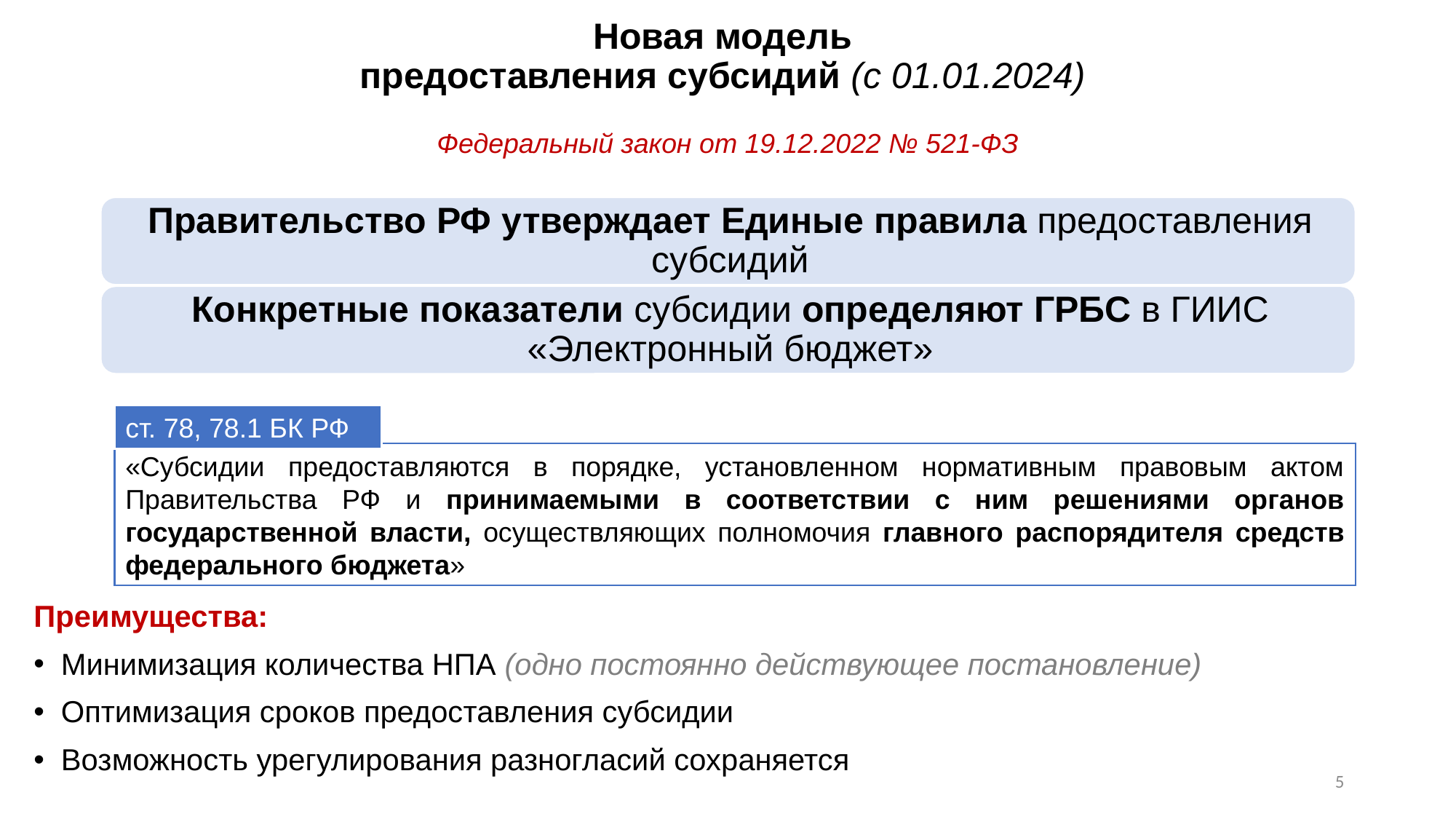

# Новая модель предоставления субсидий (с 01.01.2024)
Федеральный закон от 19.12.2022 № 521-ФЗ
Правительство РФ утверждает Единые правила предоставления субсидий
Конкретные показатели субсидии определяют ГРБС в ГИИС «Электронный бюджет»
ст. 78, 78.1 БК РФ
«Субсидии предоставляются в порядке, установленном нормативным правовым актом Правительства РФ и принимаемыми в соответствии с ним решениями органов государственной власти, осуществляющих полномочия главного распорядителя средств федерального бюджета»
Преимущества:
Минимизация количества НПА (одно постоянно действующее постановление)
Оптимизация сроков предоставления субсидии
Возможность урегулирования разногласий сохраняется
5